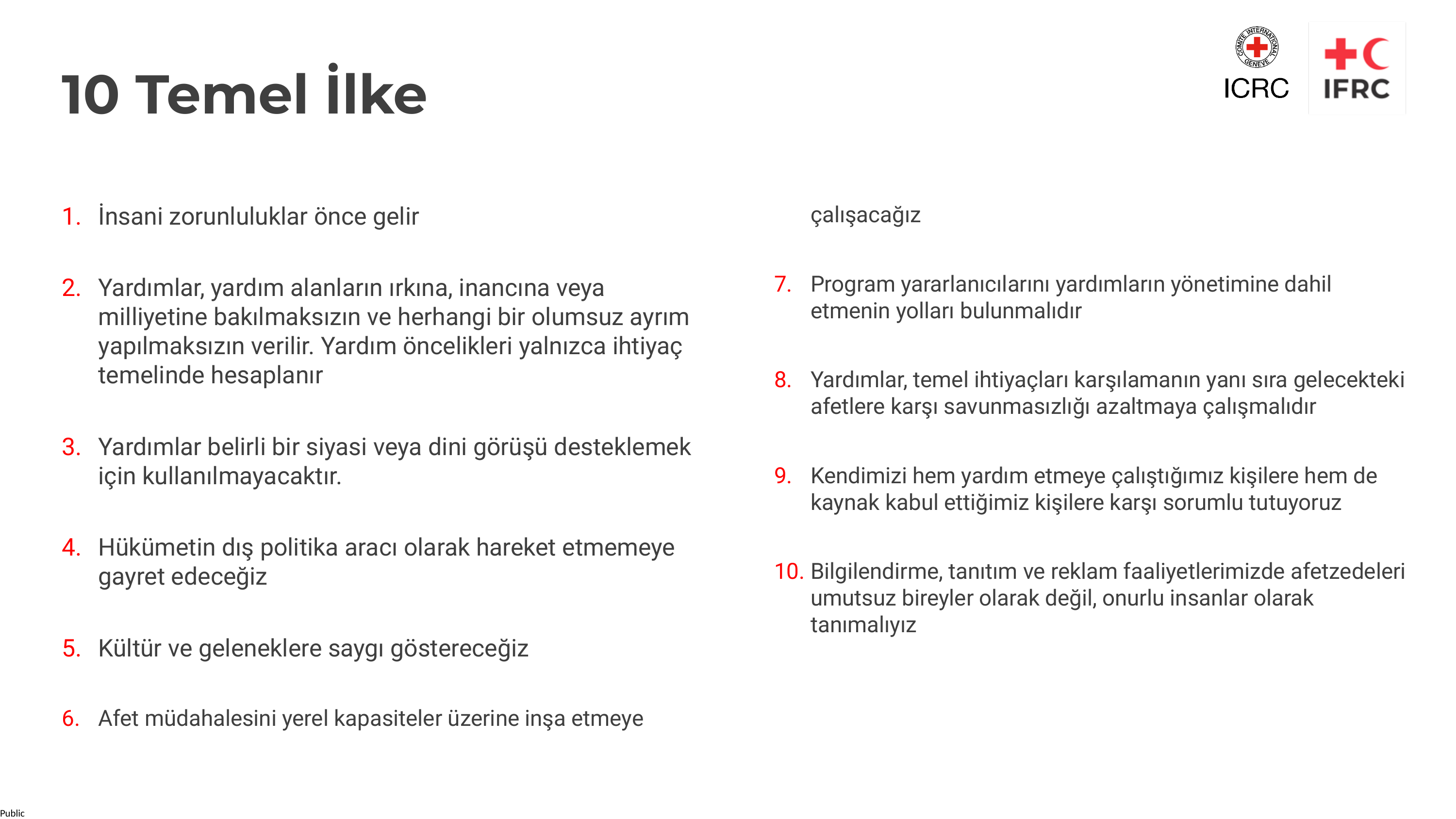

10 Temel İlke
İnsani zorunluluklar önce gelir
Yardımlar, yardım alanların ırkına, inancına veya milliyetine bakılmaksızın ve herhangi bir olumsuz ayrım yapılmaksızın verilir. Yardım öncelikleri yalnızca ihtiyaç temelinde hesaplanır
Yardımlar belirli bir siyasi veya dini görüşü desteklemek için kullanılmayacaktır.
Hükümetin dış politika aracı olarak hareket etmemeye gayret edeceğiz
Kültür ve geleneklere saygı göstereceğiz
Afet müdahalesini yerel kapasiteler üzerine inşa etmeye çalışacağız
Program yararlanıcılarını yardımların yönetimine dahil etmenin yolları bulunmalıdır
Yardımlar, temel ihtiyaçları karşılamanın yanı sıra gelecekteki afetlere karşı savunmasızlığı azaltmaya çalışmalıdır
Kendimizi hem yardım etmeye çalıştığımız kişilere hem de kaynak kabul ettiğimiz kişilere karşı sorumlu tutuyoruz
Bilgilendirme, tanıtım ve reklam faaliyetlerimizde afetzedeleri umutsuz bireyler olarak değil, onurlu insanlar olarak tanımalıyız